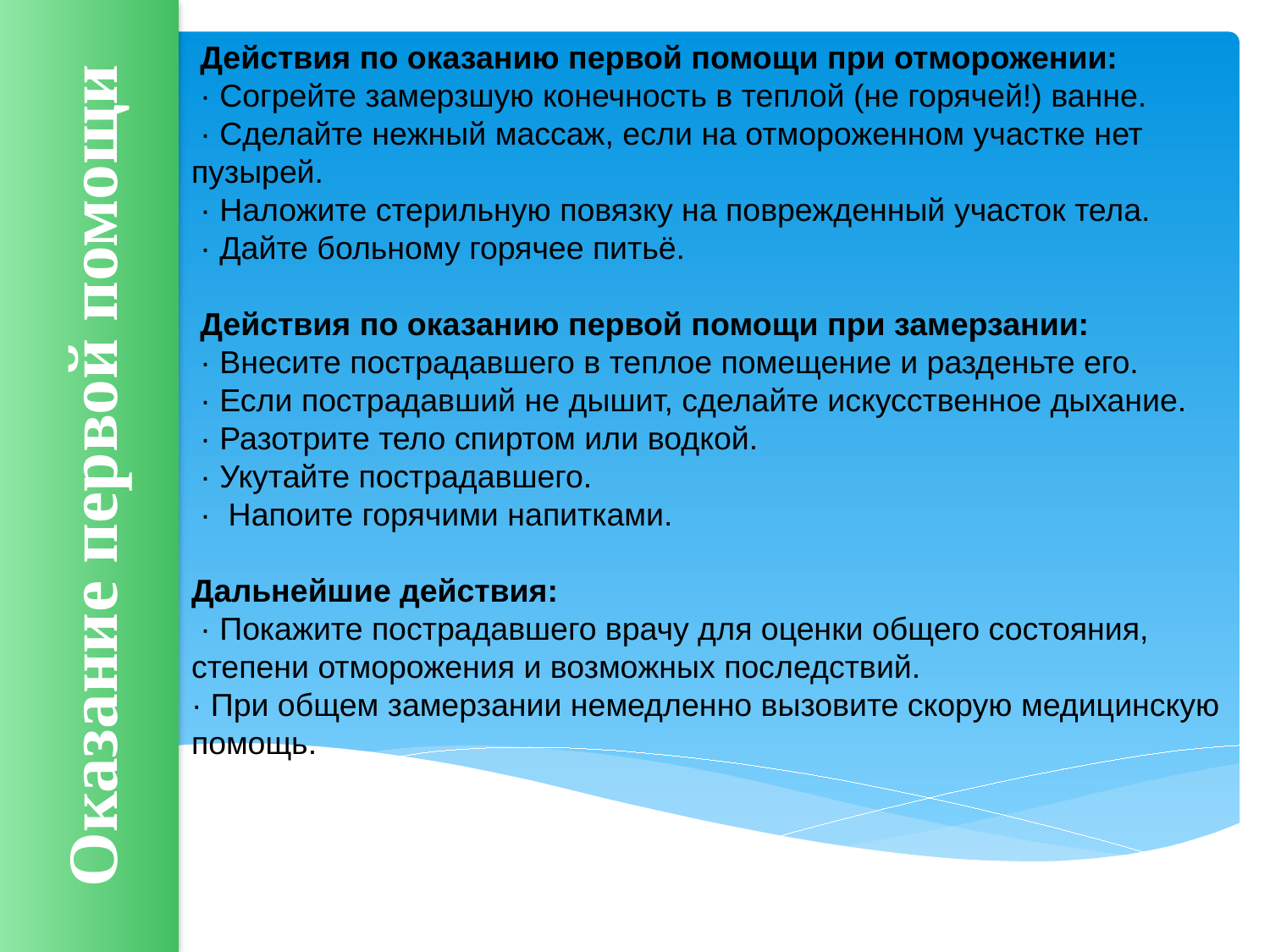

Действия по оказанию первой помощи при отморожении:
 · Согрейте замерзшую конечность в теплой (не горячей!) ванне.
 · Сделайте нежный массаж, если на отмороженном участке нет пузырей.
 · Наложите стерильную повязку на поврежденный участок тела.
 · Дайте больному горячее питьё.

 Действия по оказанию первой помощи при замерзании:
 · Внесите пострадавшего в теплое помещение и разденьте его.
 · Если пострадавший не дышит, сделайте искусственное дыхание.
 · Разотрите тело спиртом или водкой.
 · Укутайте пострадавшего.
 ·  Напоите горячими напитками.

Дальнейшие действия:
 · Покажите пострадавшего врачу для оценки общего состояния, степени отморожения и возможных последствий.
· При общем замерзании немедленно вызовите скорую медицинскую помощь.

Оказание первой помощи